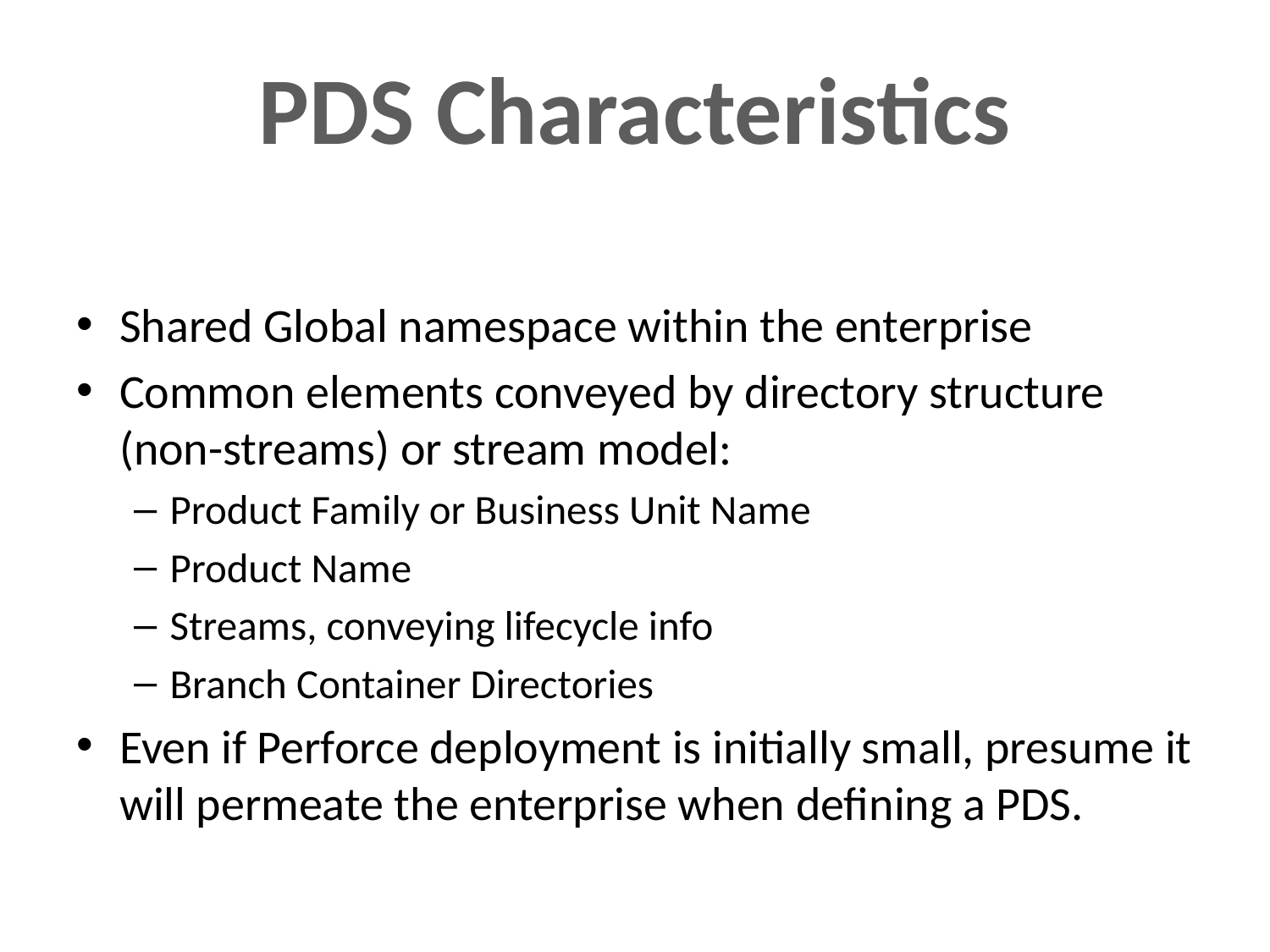

PDS Characteristics

Shared Global namespace within the enterprise
Common elements conveyed by directory structure (non-streams) or stream model:
Product Family or Business Unit Name
Product Name
Streams, conveying lifecycle info
Branch Container Directories
Even if Perforce deployment is initially small, presume it will permeate the enterprise when defining a PDS.